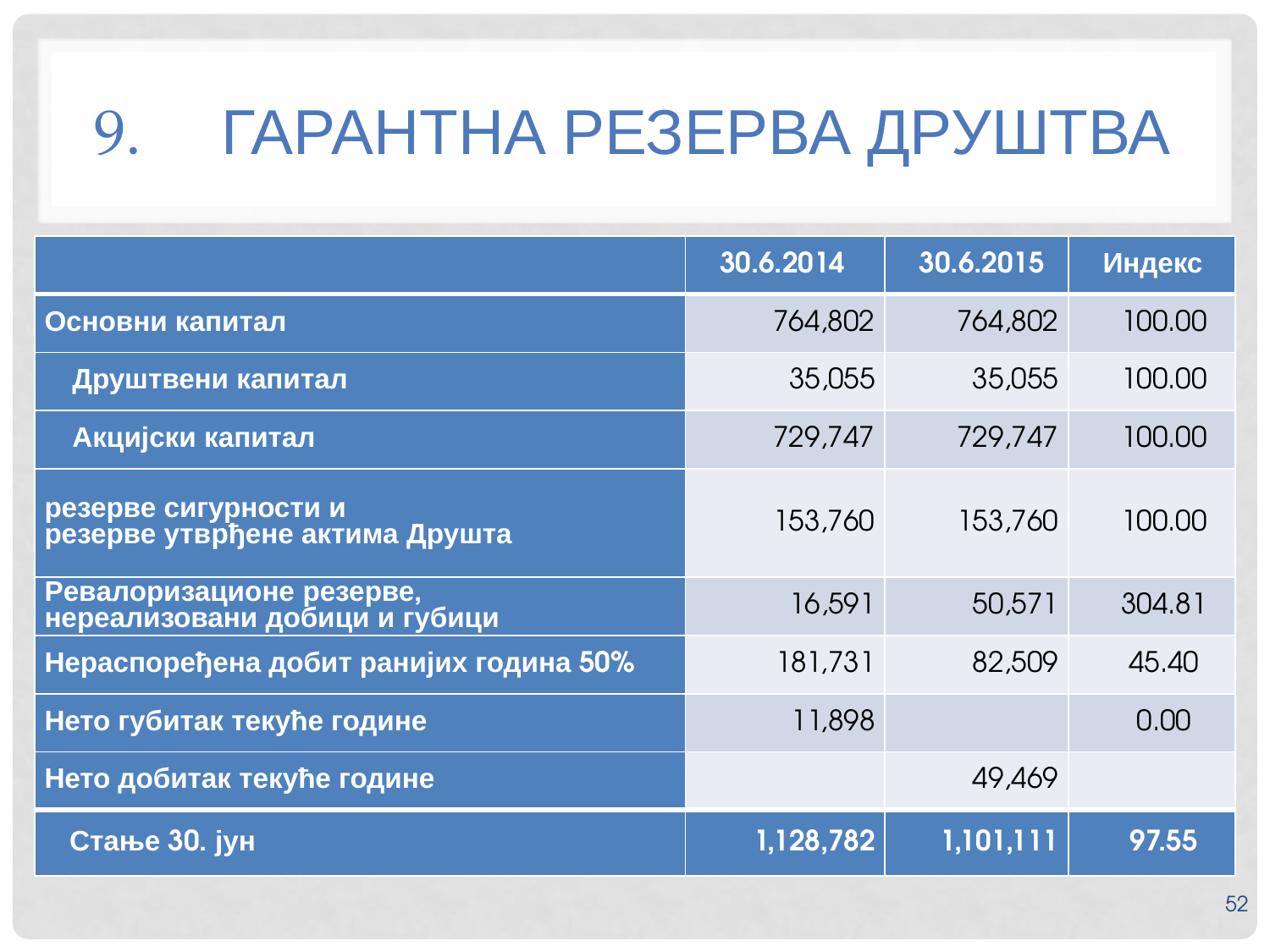

# 9.	ГАРАНТНА РЕЗЕРВА ДРУШТВА
|  | 30.6.2014 | 30.6.2015 | Индекс |
| --- | --- | --- | --- |
| Основни капитал | 764,802 | 764,802 | 100.00 |
| Друштвени капитал | 35,055 | 35,055 | 100.00 |
| Акцијски капитал | 729,747 | 729,747 | 100.00 |
| резерве сигурности и резерве утврђене актима Друшта | 153,760 | 153,760 | 100.00 |
| Ревалоризационе резерве, нереализовани добици и губици | 16,591 | 50,571 | 304.81 |
| Нераспоређена добит ранијих година 50% | 181,731 | 82,509 | 45.40 |
| Нето губитак текуће године | 11,898 |  | 0.00 |
| Нето добитак текуће године |  | 49,469 |  |
| Стање 30. јун | 1,128,782 | 1,101,111 | 97.55 |
52